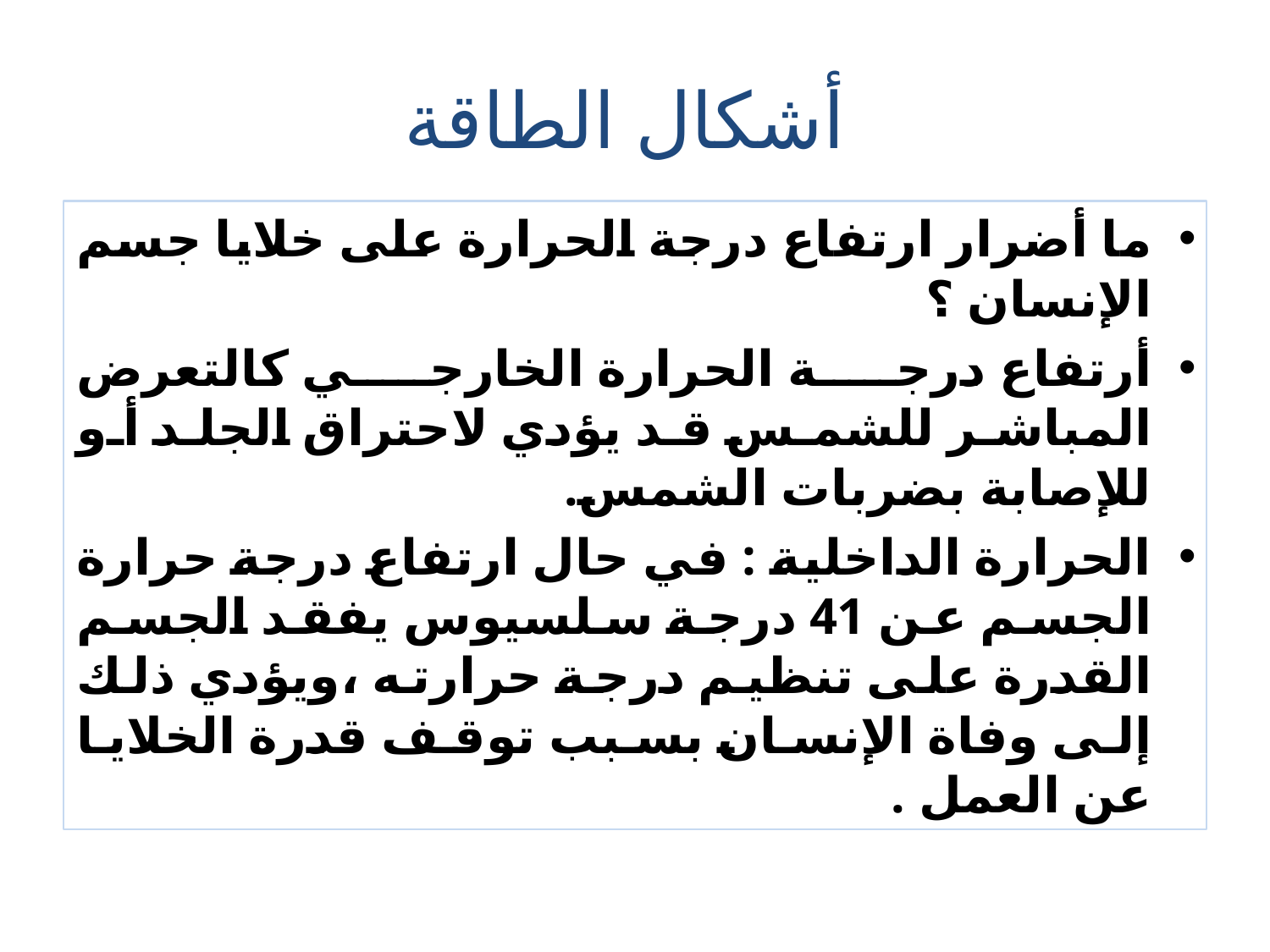

# أشكال الطاقة
ما أضرار ارتفاع درجة الحرارة على خلايا جسم الإنسان ؟
أرتفاع درجة الحرارة الخارجي كالتعرض المباشر للشمس قد يؤدي لاحتراق الجلد أو للإصابة بضربات الشمس.
الحرارة الداخلية : في حال ارتفاع درجة حرارة الجسم عن 41 درجة سلسيوس يفقد الجسم القدرة على تنظيم درجة حرارته ،ويؤدي ذلك إلى وفاة الإنسان بسبب توقف قدرة الخلايا عن العمل .